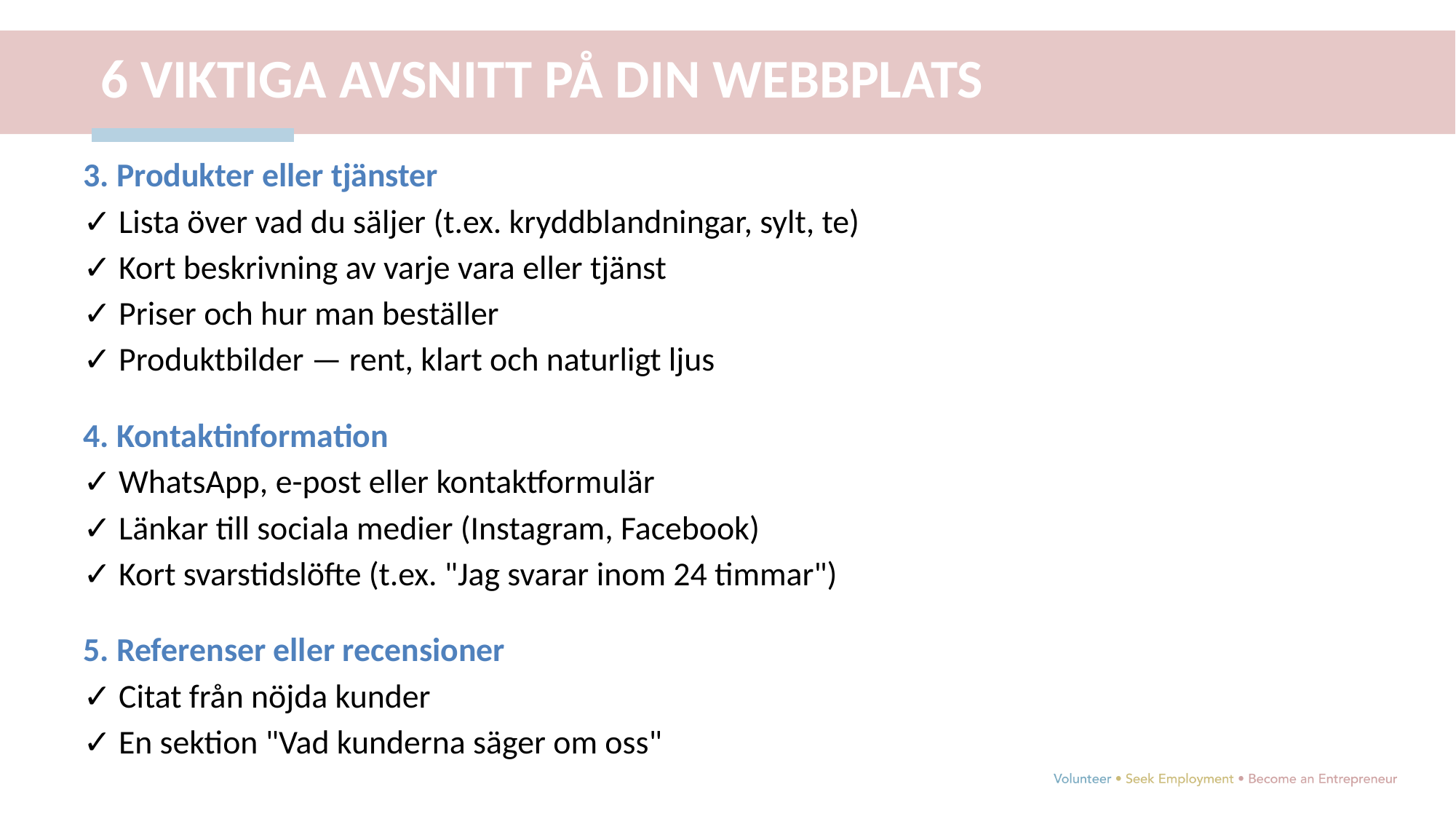

6 VIKTIGA AVSNITT PÅ DIN WEBBPLATS
3. Produkter eller tjänster
✓ Lista över vad du säljer (t.ex. kryddblandningar, sylt, te)
✓ Kort beskrivning av varje vara eller tjänst
✓ Priser och hur man beställer
✓ Produktbilder — rent, klart och naturligt ljus
4. Kontaktinformation
✓ WhatsApp, e-post eller kontaktformulär
✓ Länkar till sociala medier (Instagram, Facebook)
✓ Kort svarstidslöfte (t.ex. "Jag svarar inom 24 timmar")
5. Referenser eller recensioner
✓ Citat från nöjda kunder
✓ En sektion "Vad kunderna säger om oss"